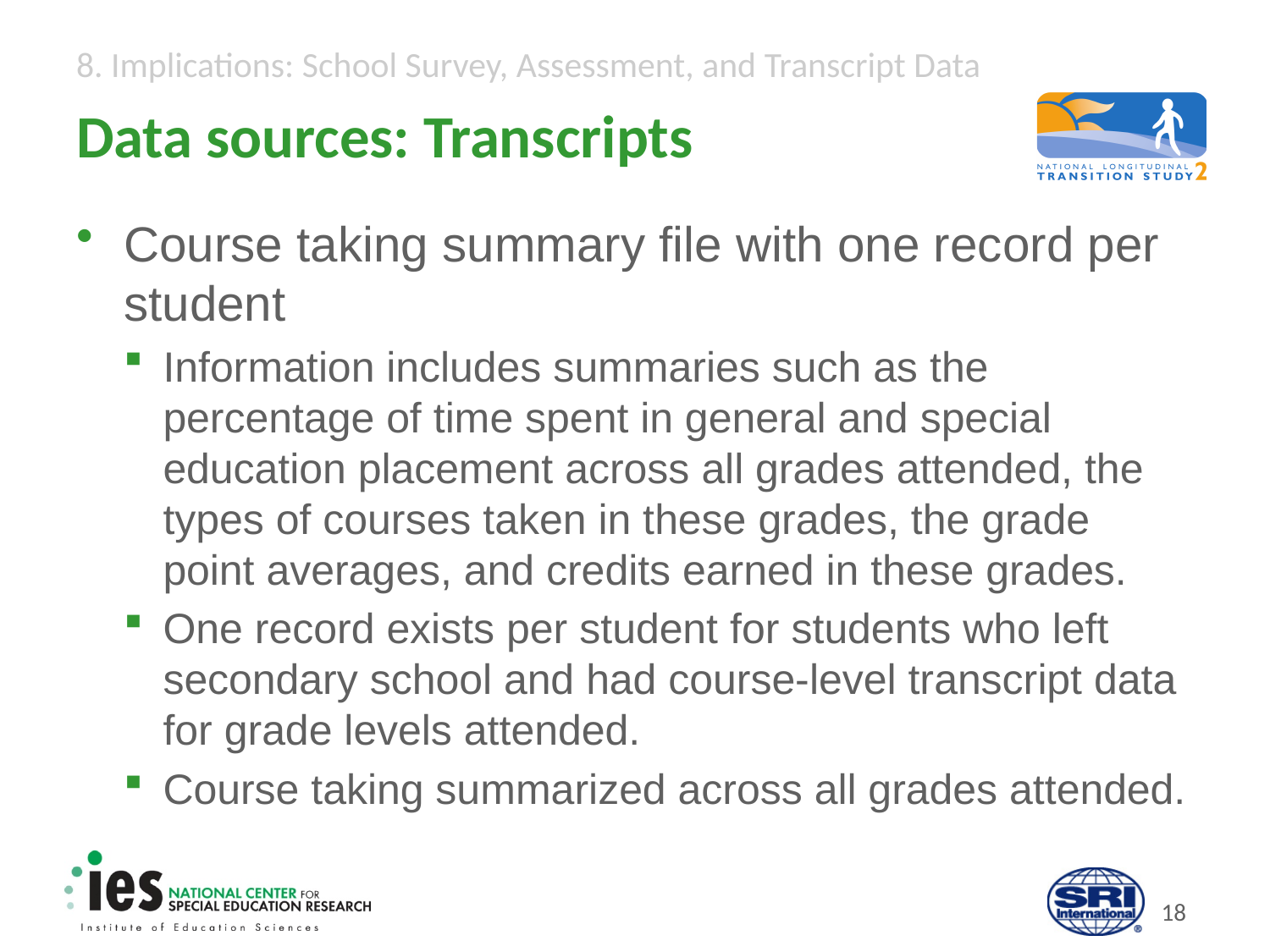

# Data sources: Transcripts
Course taking summary file with one record per student
Information includes summaries such as the percentage of time spent in general and special education placement across all grades attended, the types of courses taken in these grades, the grade point averages, and credits earned in these grades.
One record exists per student for students who left secondary school and had course-level transcript data for grade levels attended.
Course taking summarized across all grades attended.

18